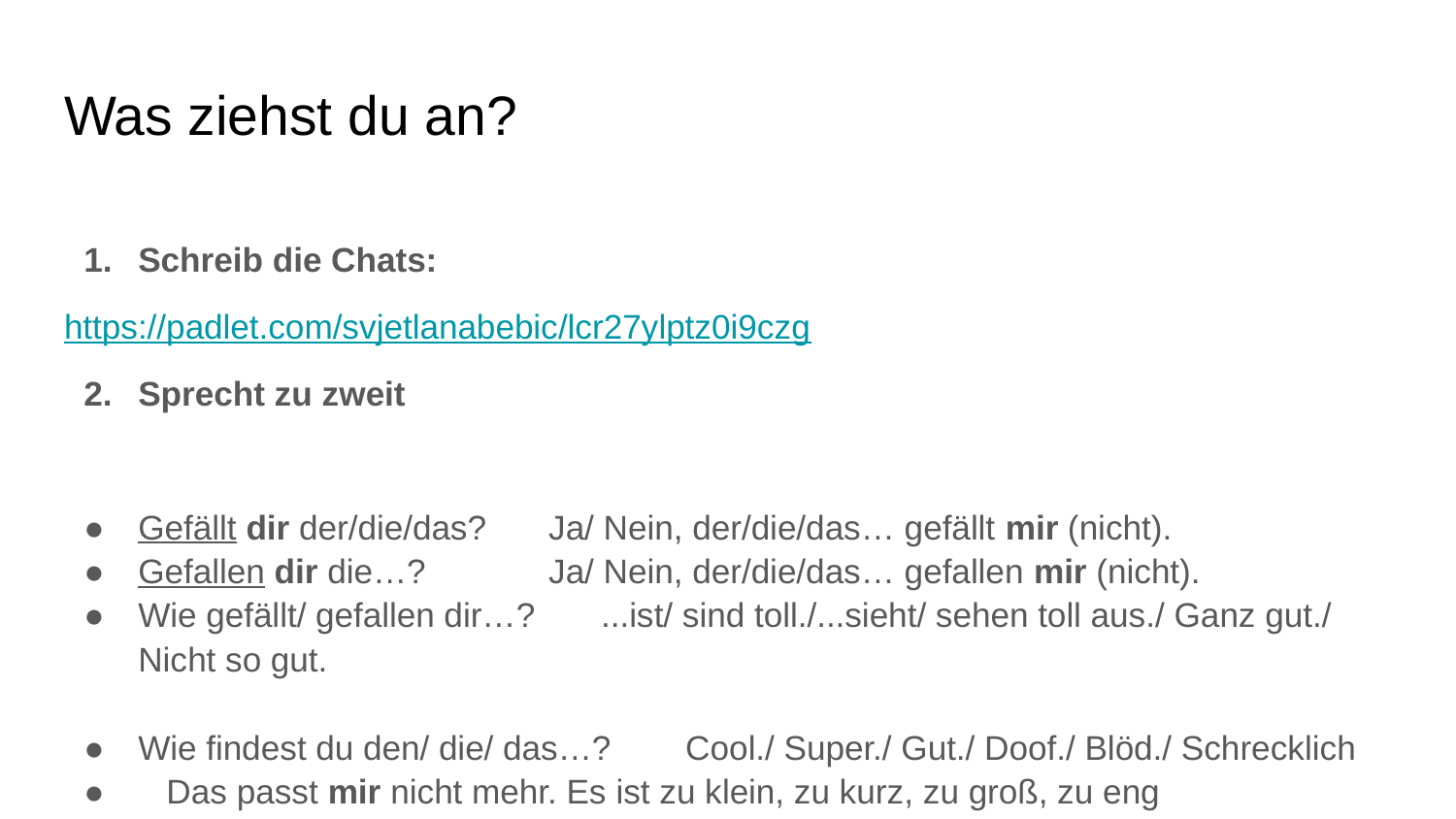

# Was ziehst du an?
Schreib die Chats:
https://padlet.com/svjetlanabebic/lcr27ylptz0i9czg
Sprecht zu zweit

Gefällt dir der/die/das?		Ja/ Nein, der/die/das… gefällt mir (nicht).
Gefallen dir die…?			Ja/ Nein, der/die/das… gefallen mir (nicht).
Wie gefällt/ gefallen dir…?       ...ist/ sind toll./...sieht/ sehen toll aus./ Ganz gut./ Nicht so gut.

Wie findest du den/ die/ das…?		Cool./ Super./ Gut./ Doof./ Blöd./ Schrecklich
   Das passt mir nicht mehr. Es ist zu klein, zu kurz, zu groß, zu eng